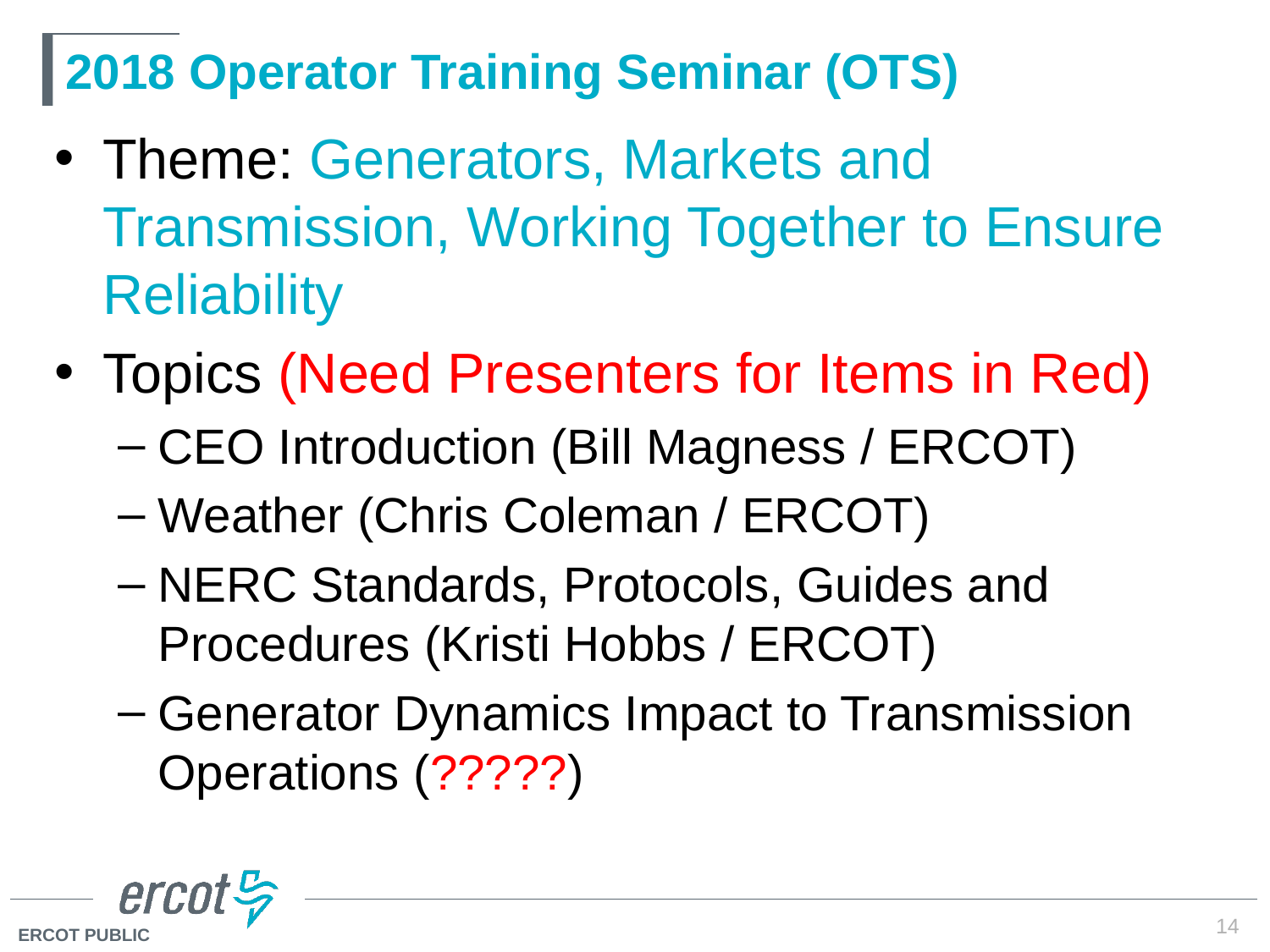

# 2018 Operator Training Seminar (OTS)
Theme: Generators, Markets and Transmission, Working Together to Ensure Reliability
Topics (Need Presenters for Items in Red)
CEO Introduction (Bill Magness / ERCOT)
Weather (Chris Coleman / ERCOT)
NERC Standards, Protocols, Guides and Procedures (Kristi Hobbs / ERCOT)
Generator Dynamics Impact to Transmission Operations (?????)
14